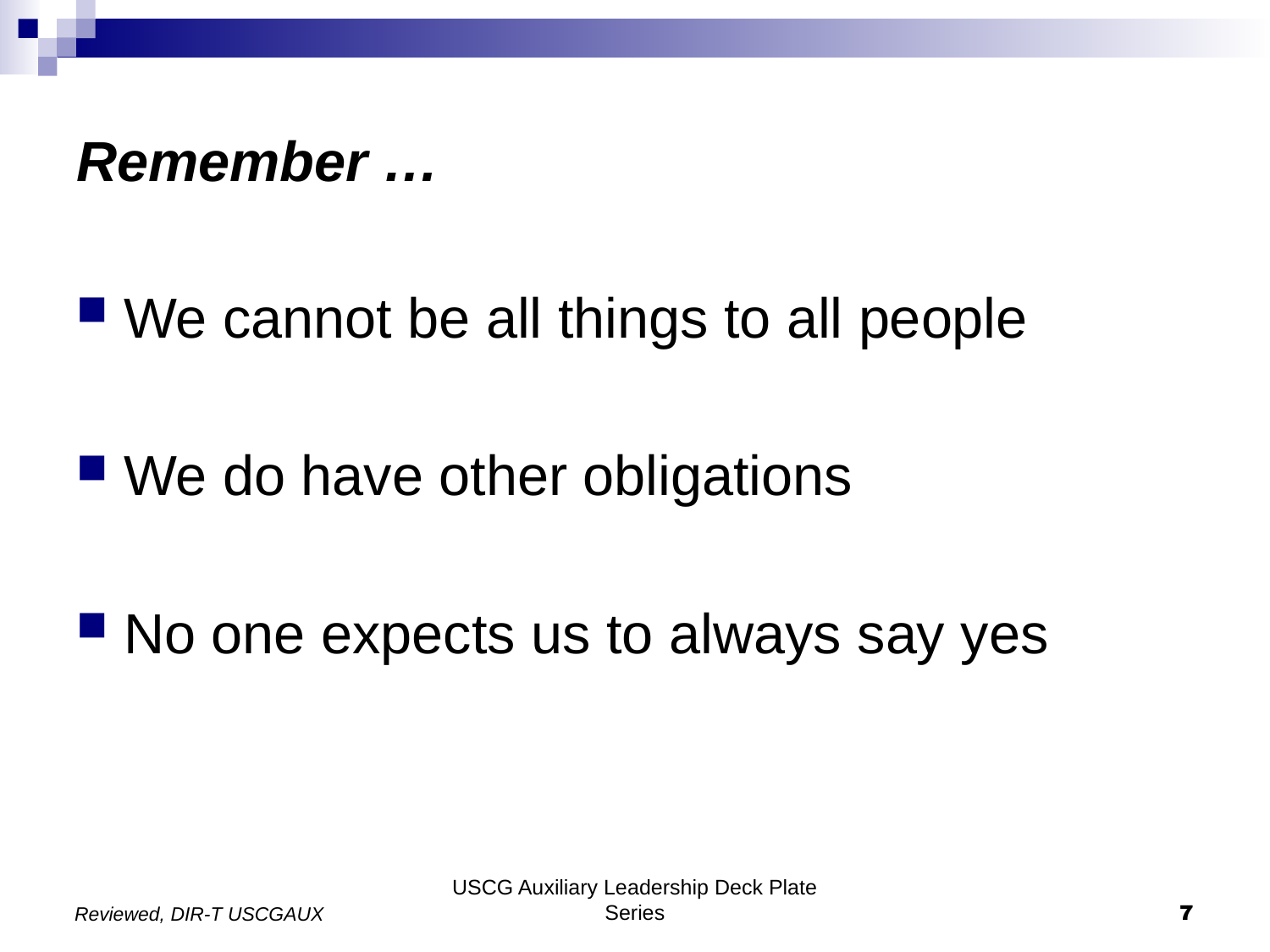

# Remember …
We cannot be all things to all people

We do have other obligations

No one expects us to always say yes
USCG Auxiliary Leadership Deck Plate Series
7
Reviewed, DIR-T USCGAUX